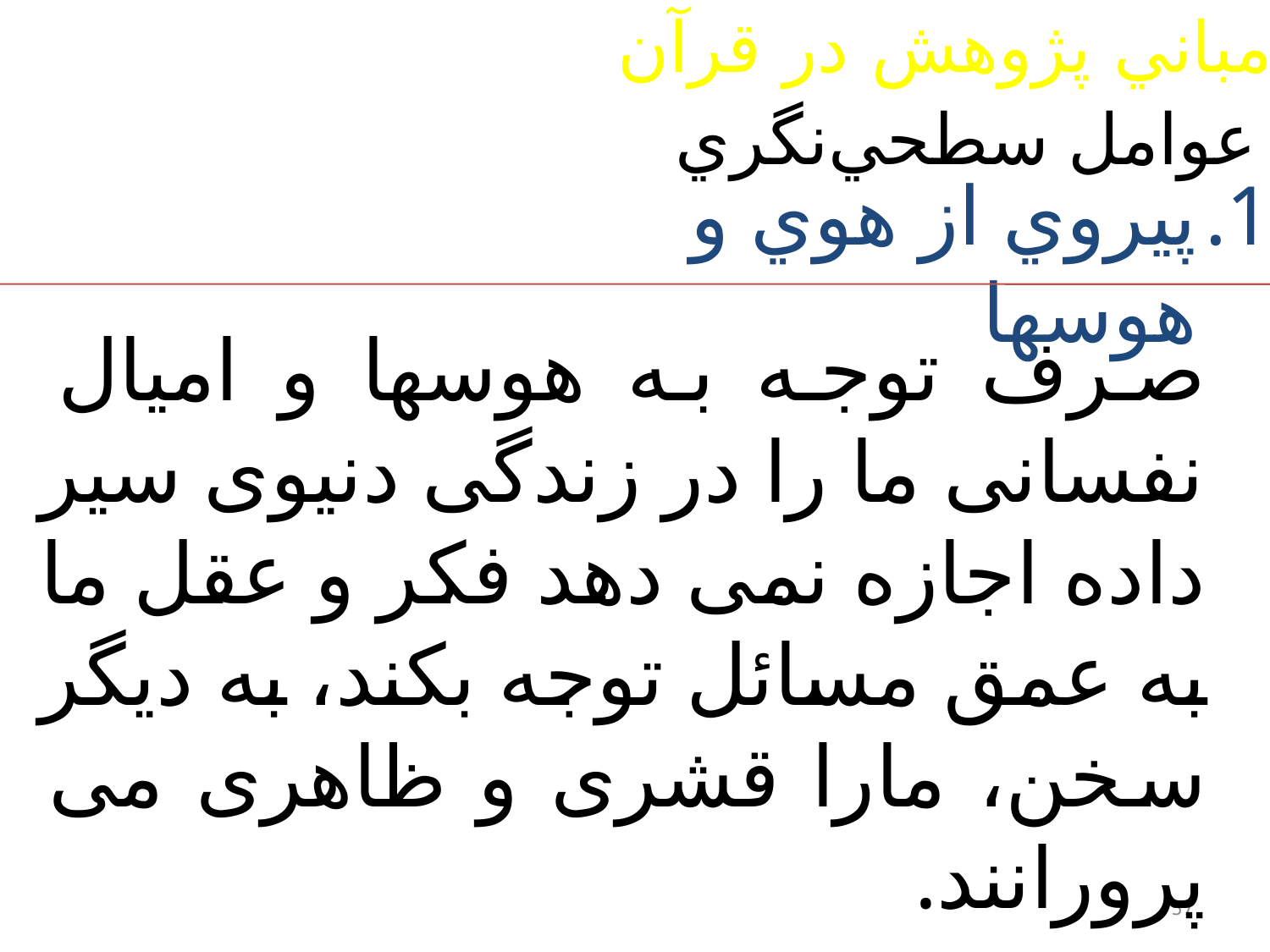

1-مباني پژوهش در قرآن
# عوامل سطحي‌نگري
پيروي از هوي و هوسها

صرف توجه به هوسها و امیال نفسانی ما را در زندگی دنیوی سیر داده اجازه نمی دهد فکر و عقل ما به عمق مسائل توجه بکند، به دیگر سخن، مارا قشری و ظاهری می پرورانند.

57